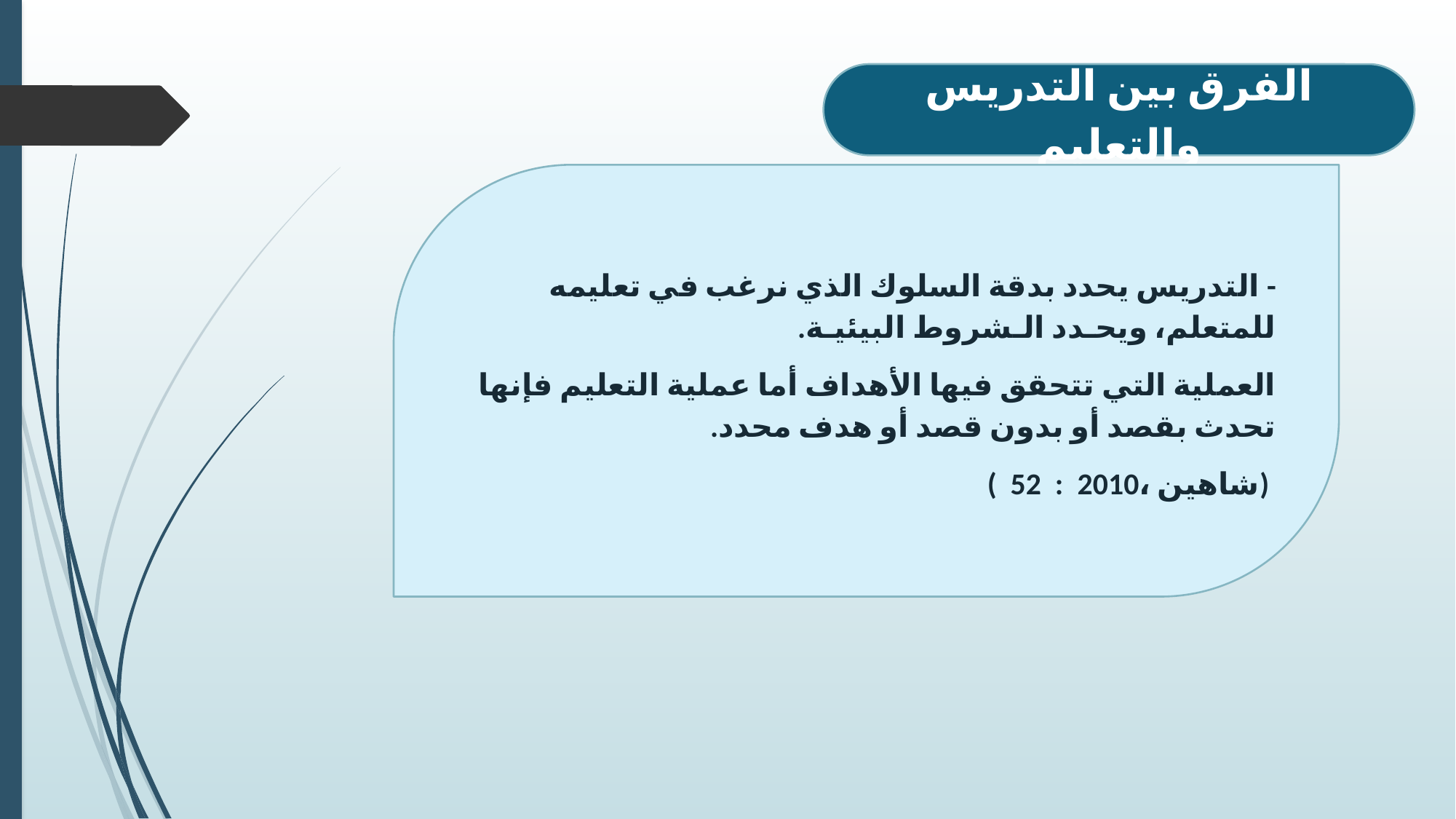

الفرق بين التدريس والتعليم
- التدريس يحدد بدقة السلوك الذي نرغب في تعليمه للمتعلم، ويحـدد الـشروط البيئيـة.
العملية التي تتحقق فيها الأهداف أما عملية التعليم فإنها تحدث بقصد أو بدون قصد أو هدف محدد.
 (شاهين ،2010  :  52  )